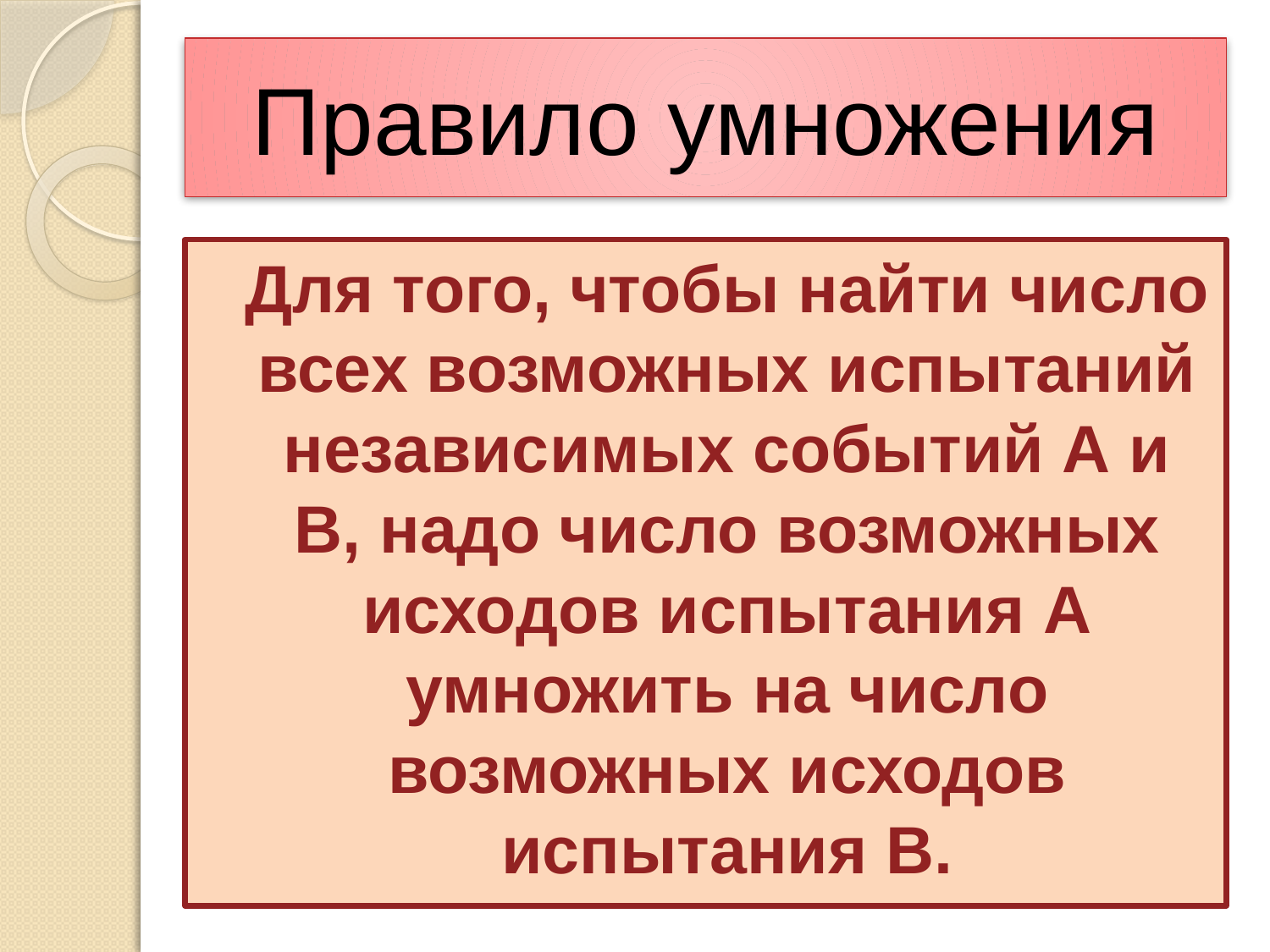

# Правило умножения
	Для того, чтобы найти число всех возможных испытаний независимых событий А и В, надо число возможных исходов испытания А умножить на число возможных исходов испытания В.